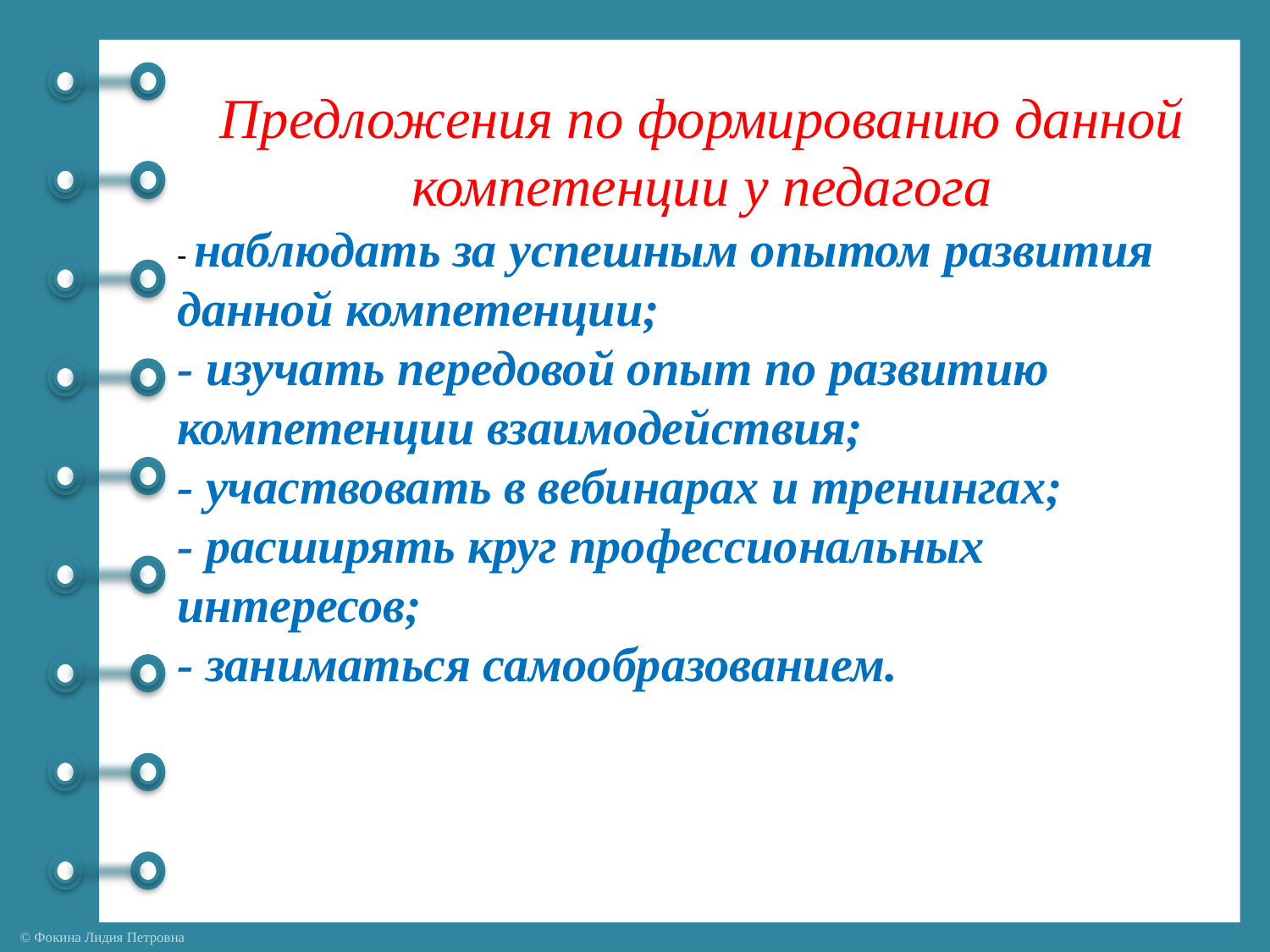

Предложения по формированию данной компетенции у педагога
- наблюдать за успешным опытом развития данной компетенции;
- изучать передовой опыт по развитию компетенции взаимодействия;
- участвовать в вебинарах и тренингах;
- расширять круг профессиональных интересов;
- заниматься самообразованием.